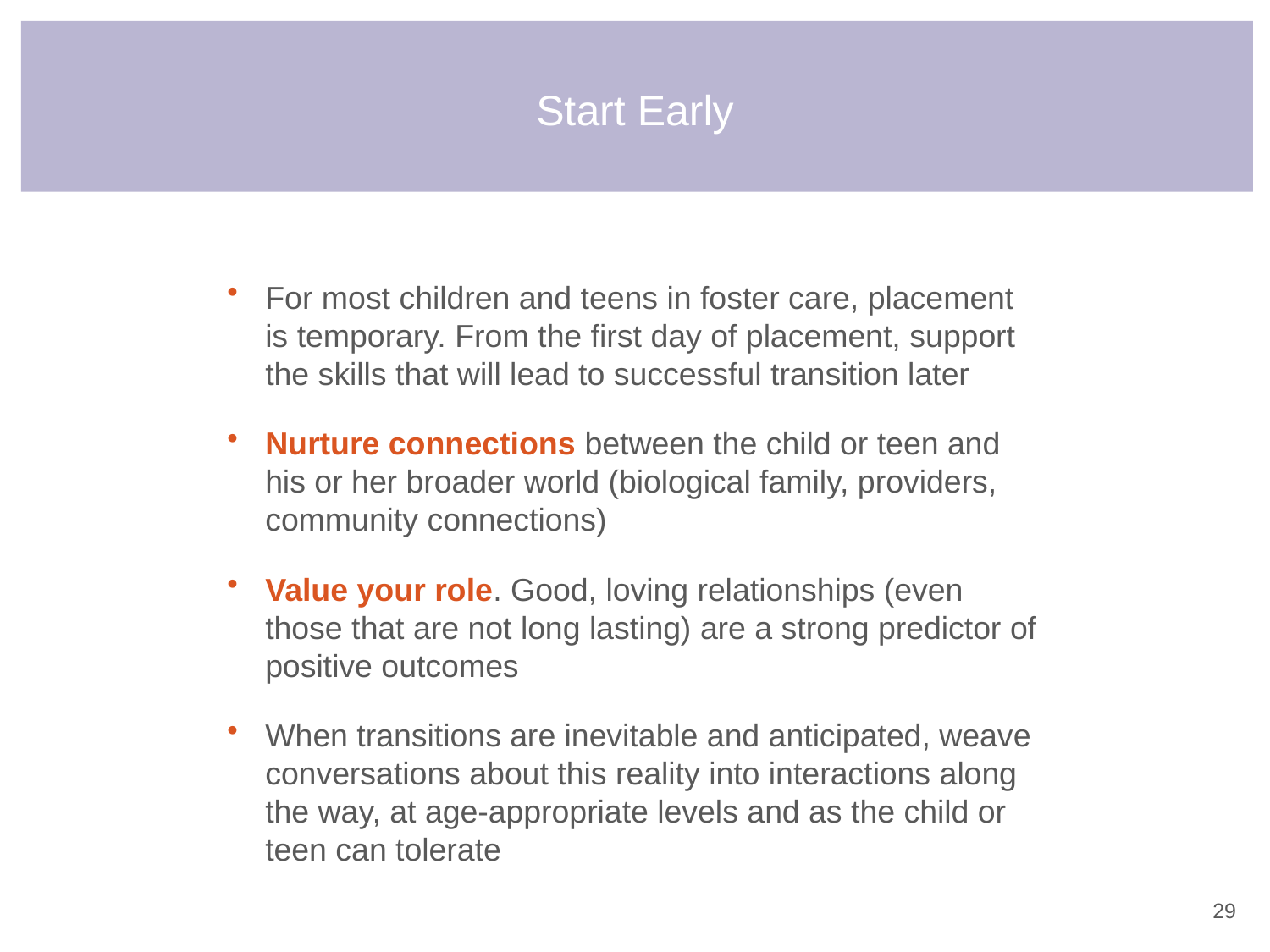

# Start Early
For most children and teens in foster care, placement is temporary. From the first day of placement, support the skills that will lead to successful transition later
Nurture connections between the child or teen and his or her broader world (biological family, providers, community connections)
Value your role. Good, loving relationships (even those that are not long lasting) are a strong predictor of positive outcomes
When transitions are inevitable and anticipated, weave conversations about this reality into interactions along the way, at age-appropriate levels and as the child or teen can tolerate

29